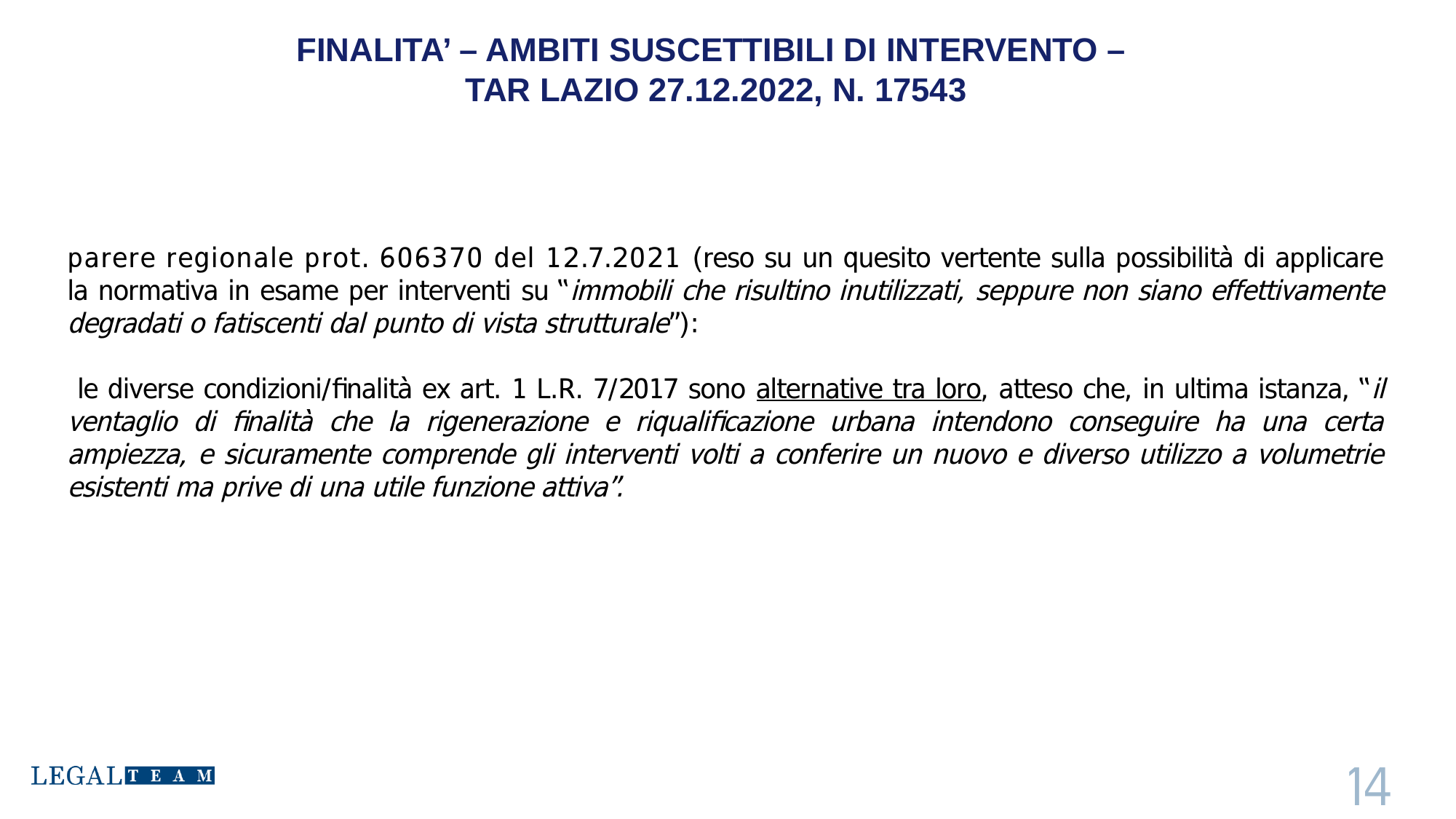

# FINALITA’ – AMBITI SUSCETTIBILI DI INTERVENTO – TAR LAZIO 27.12.2022, n. 17543

parere regionale prot. 606370 del 12.7.2021 (reso su un quesito vertente sulla possibilità di applicare la normativa in esame per interventi su “immobili che risultino inutilizzati, seppure non siano effettivamente degradati o fatiscenti dal punto di vista strutturale”):

 le diverse condizioni/finalità ex art. 1 L.R. 7/2017 sono alternative tra loro, atteso che, in ultima istanza, “il ventaglio di finalità che la rigenerazione e riqualificazione urbana intendono conseguire ha una certa ampiezza, e sicuramente comprende gli interventi volti a conferire un nuovo e diverso utilizzo a volumetrie esistenti ma prive di una utile funzione attiva”.

14